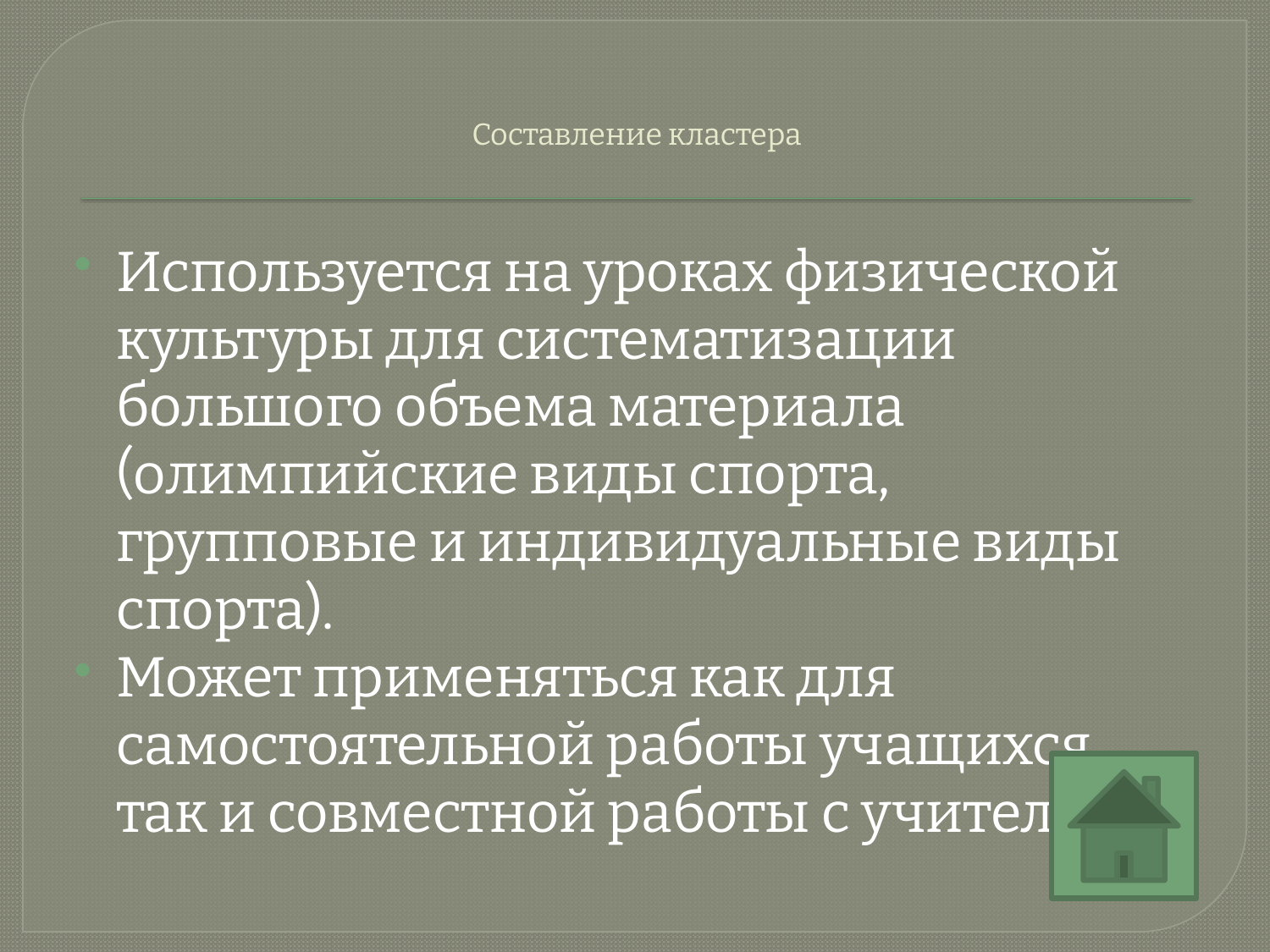

# Составление кластера
Используется на уроках физической культуры для систематизации большого объема материала (олимпийские виды спорта, групповые и индивидуальные виды спорта).
Может применяться как для самостоятельной работы учащихся, так и совместной работы с учителем.